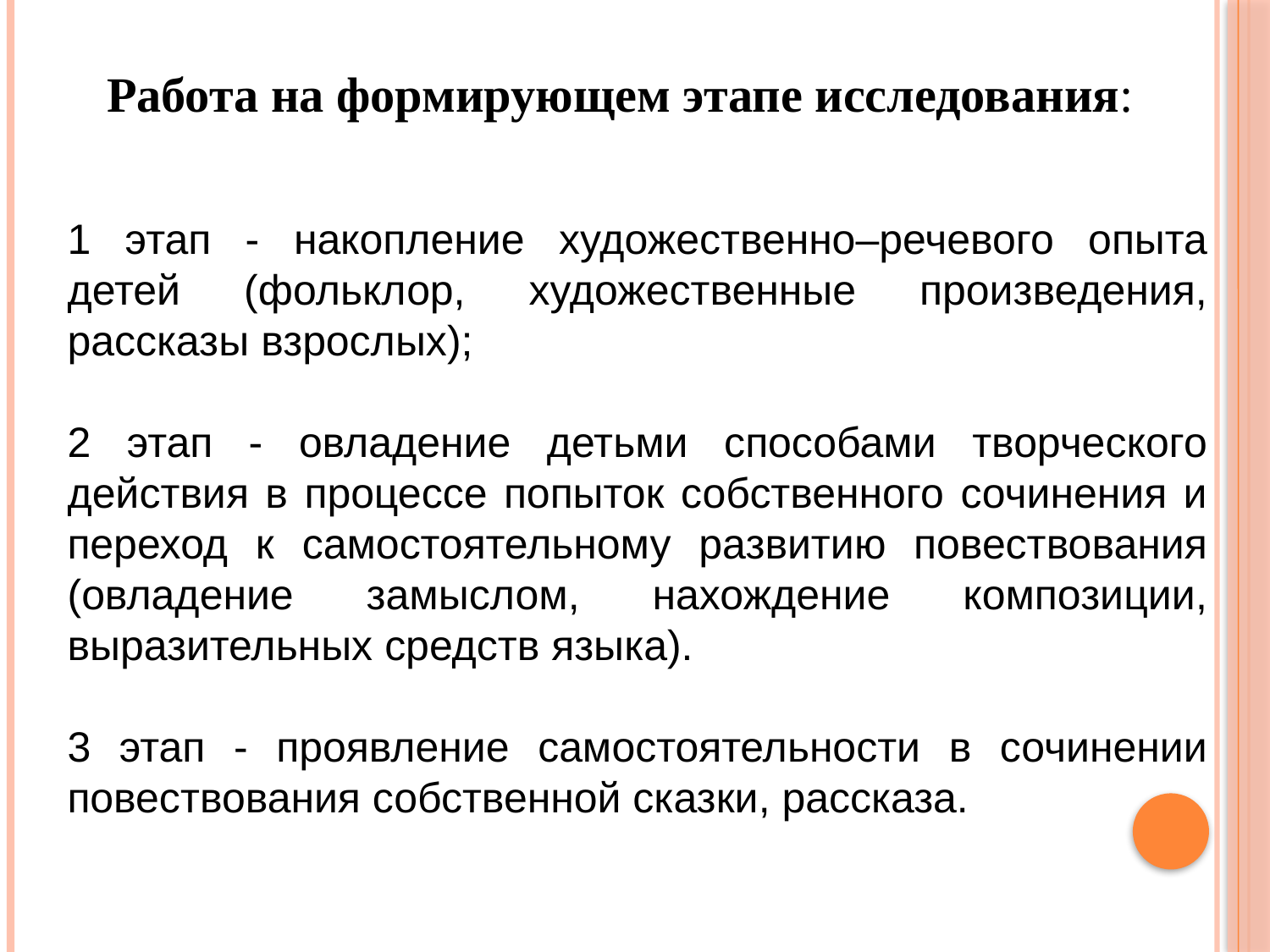

Работа на формирующем этапе исследования:

1 этап - накопление художественно–речевого опыта детей (фольклор, художественные произведения, рассказы взрослых);

2 этап - овладение детьми способами творческого действия в процессе попыток собственного сочинения и переход к самостоятельному развитию повествования (овладение замыслом, нахождение композиции, выразительных средств языка).

3 этап - проявление самостоятельности в сочинении повествования собственной сказки, рассказа.